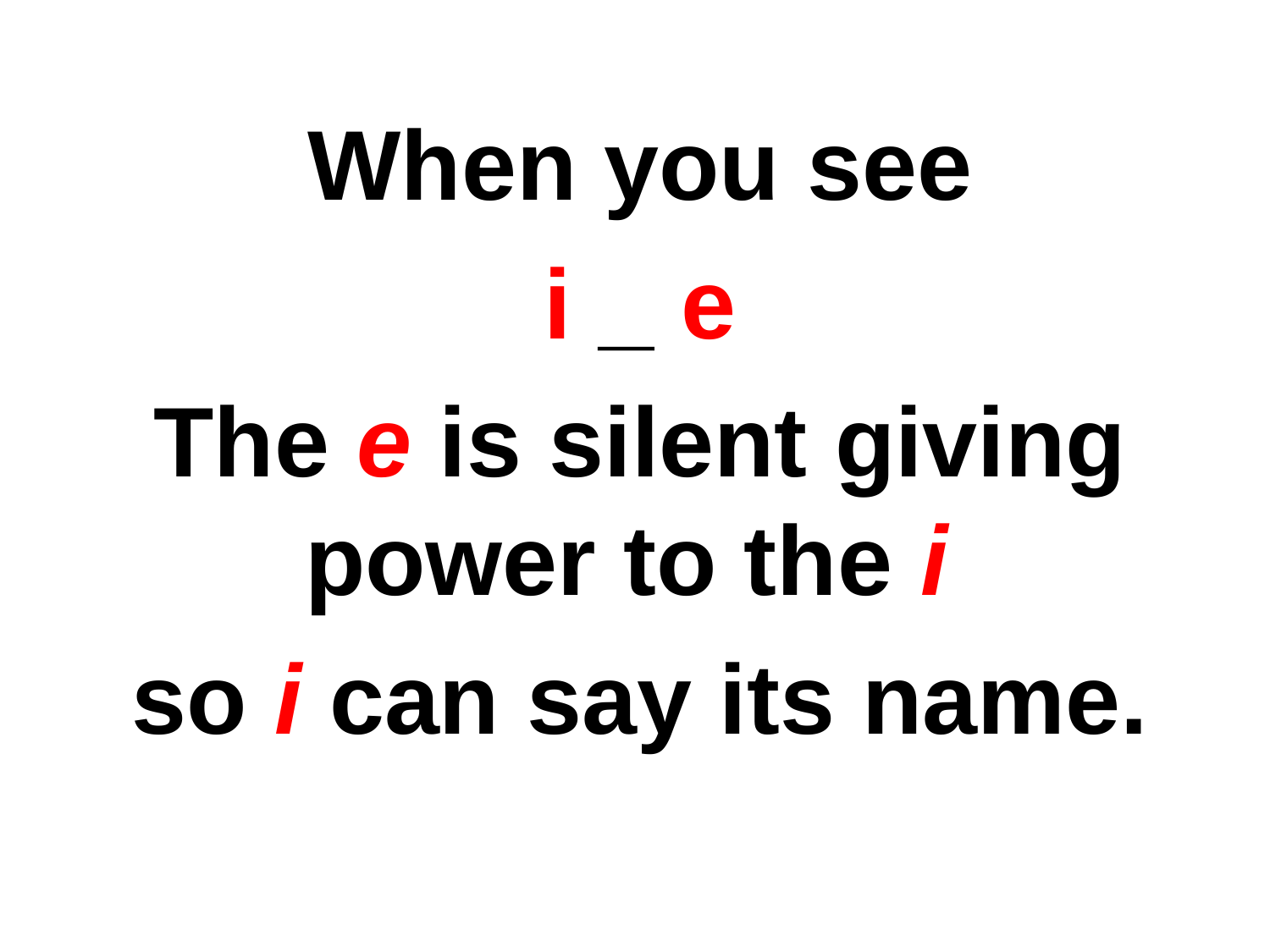

When you see
i _ e
The e is silent giving power to the i
so i can say its name.